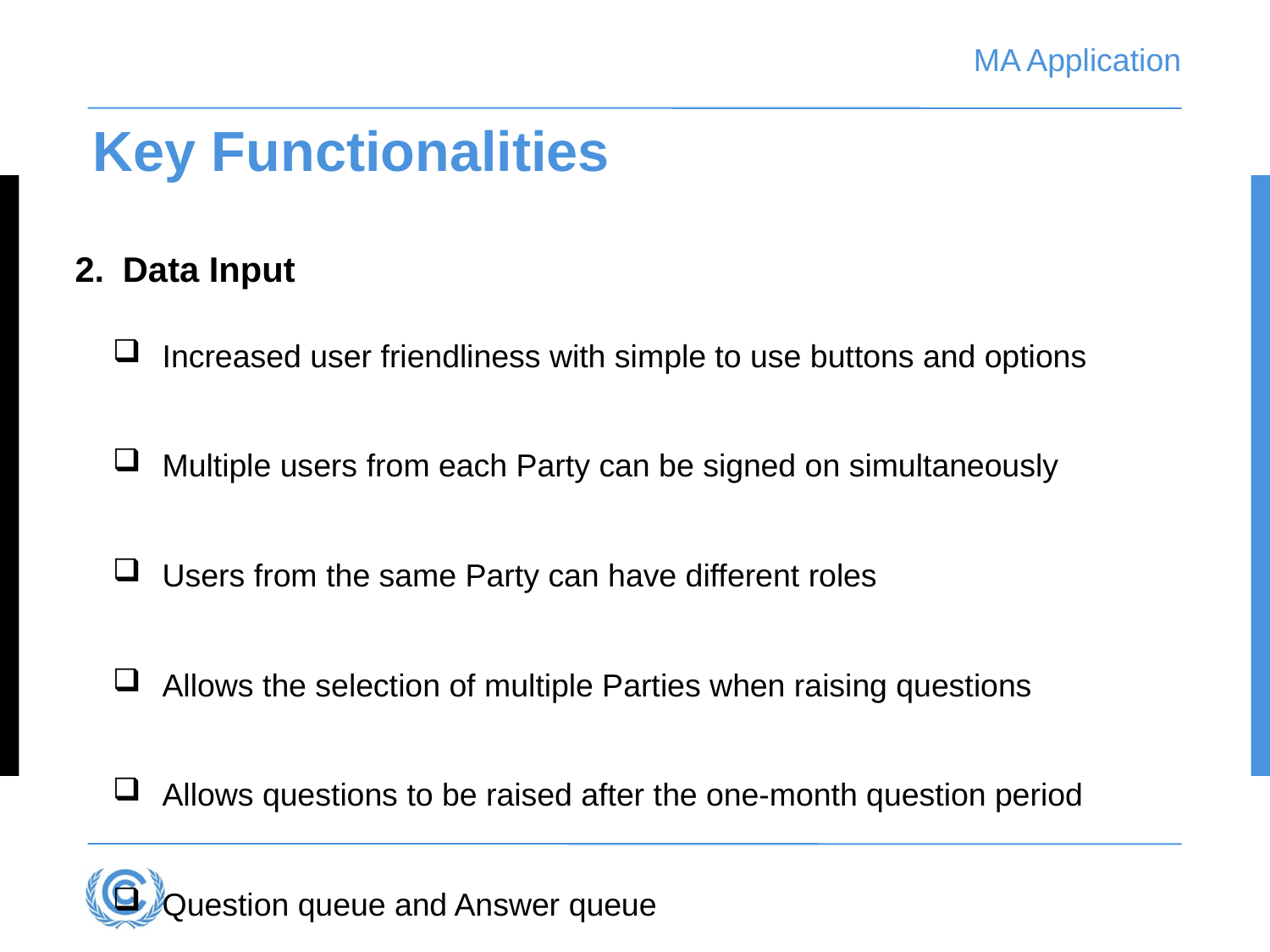

# MA Application
Key Functionalities

Data Input

Increased user friendliness with simple to use buttons and options

Multiple users from each Party can be signed on simultaneously

Users from the same Party can have different roles

Allows the selection of multiple Parties when raising questions

Allows questions to be raised after the one-month question period

Question queue and Answer queue